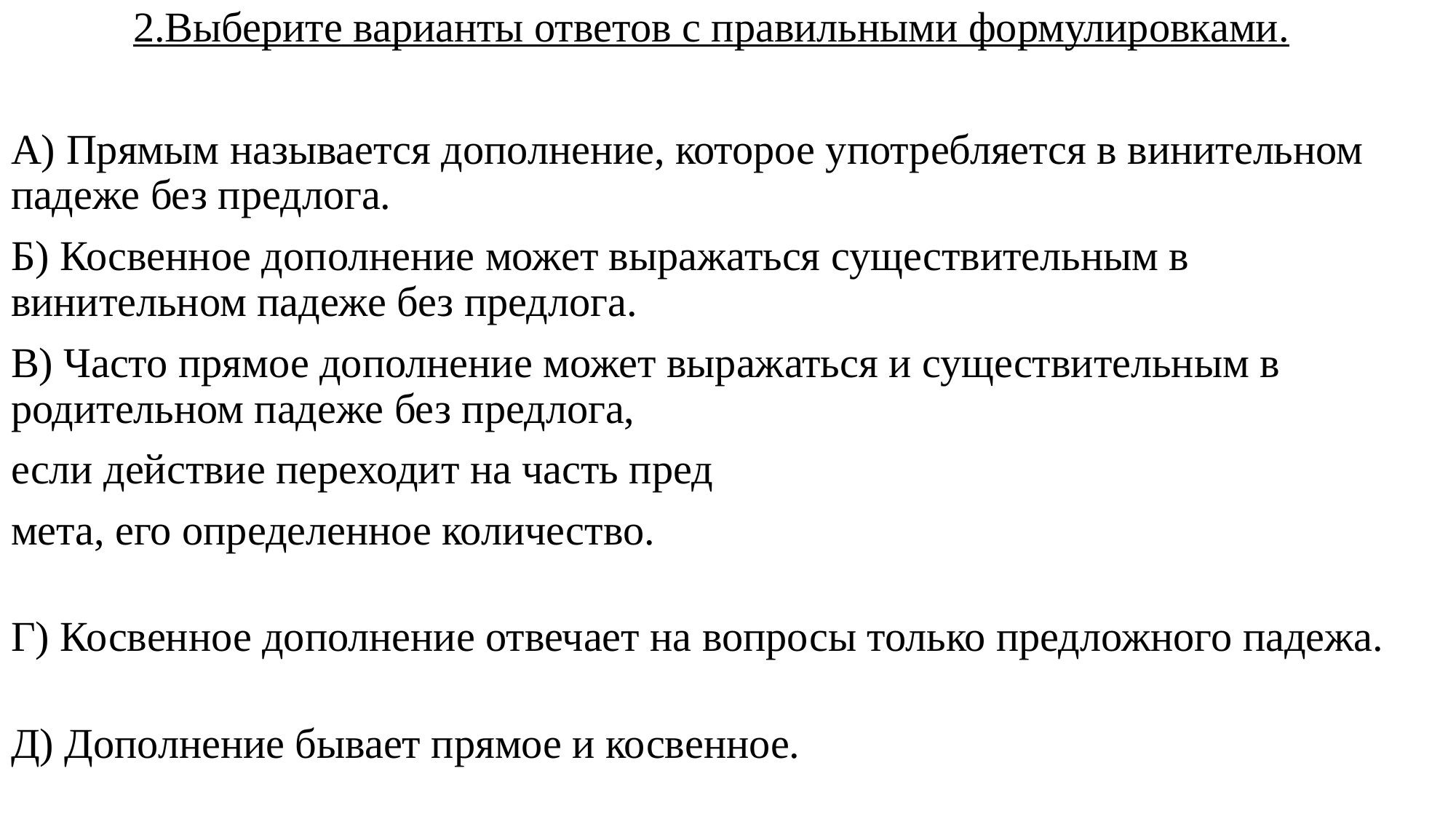

2.Выберите варианты ответов с правильными формулировками.

А) Прямым называется дополнение, которое употребляется в винительном падеже без предлога.
Б) Косвенное дополнение может выражаться существительным в винительном падеже без предлога.
В) Часто прямое дополнение может выражаться и существительным в родительном падеже без предлога,
если действие переходит на часть пред
мета, его определенное количество.
Г) Косвенное дополнение отвечает на вопросы только предложного падежа.
Д) Дополнение бывает прямое и косвенное.